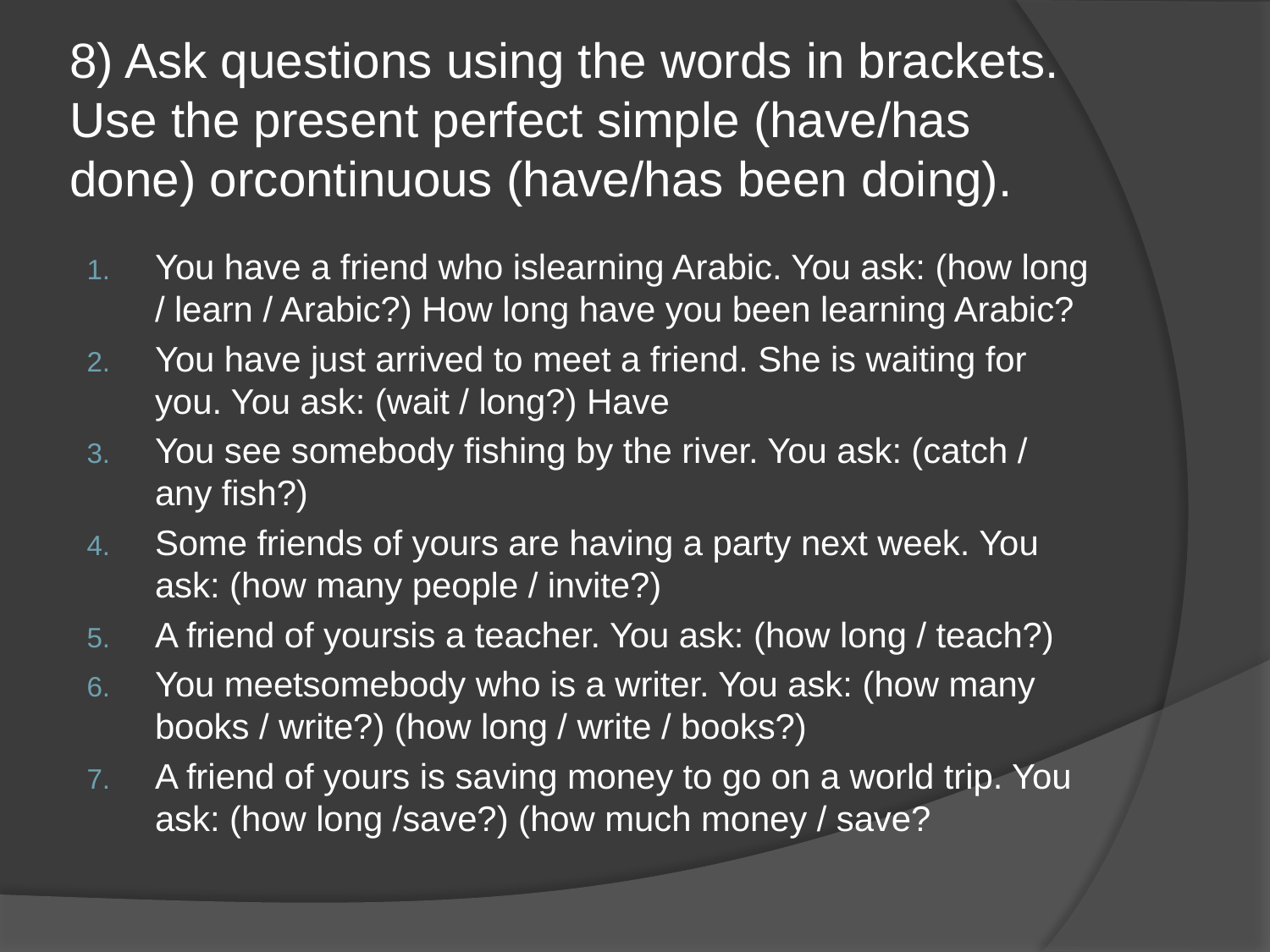

# 8) Ask questions using the words in brackets. Use the present perfect simple (have/has done) orcontinuous (have/has been doing).
You have a friend who islearning Arabic. You ask: (how long / learn / Arabic?) How long have you been learning Arabic?
You have just arrived to meet a friend. She is waiting for you. You ask: (wait / long?) Have
You see somebody fishing by the river. You ask: (catch / any fish?)
Some friends of yours are having a party next week. You ask: (how many people / invite?)
A friend of yoursis a teacher. You ask: (how long / teach?)
You meetsomebody who is a writer. You ask: (how many books / write?) (how long / write / books?)
A friend of yours is saving money to go on a world trip. You ask: (how long /save?) (how much money / save?